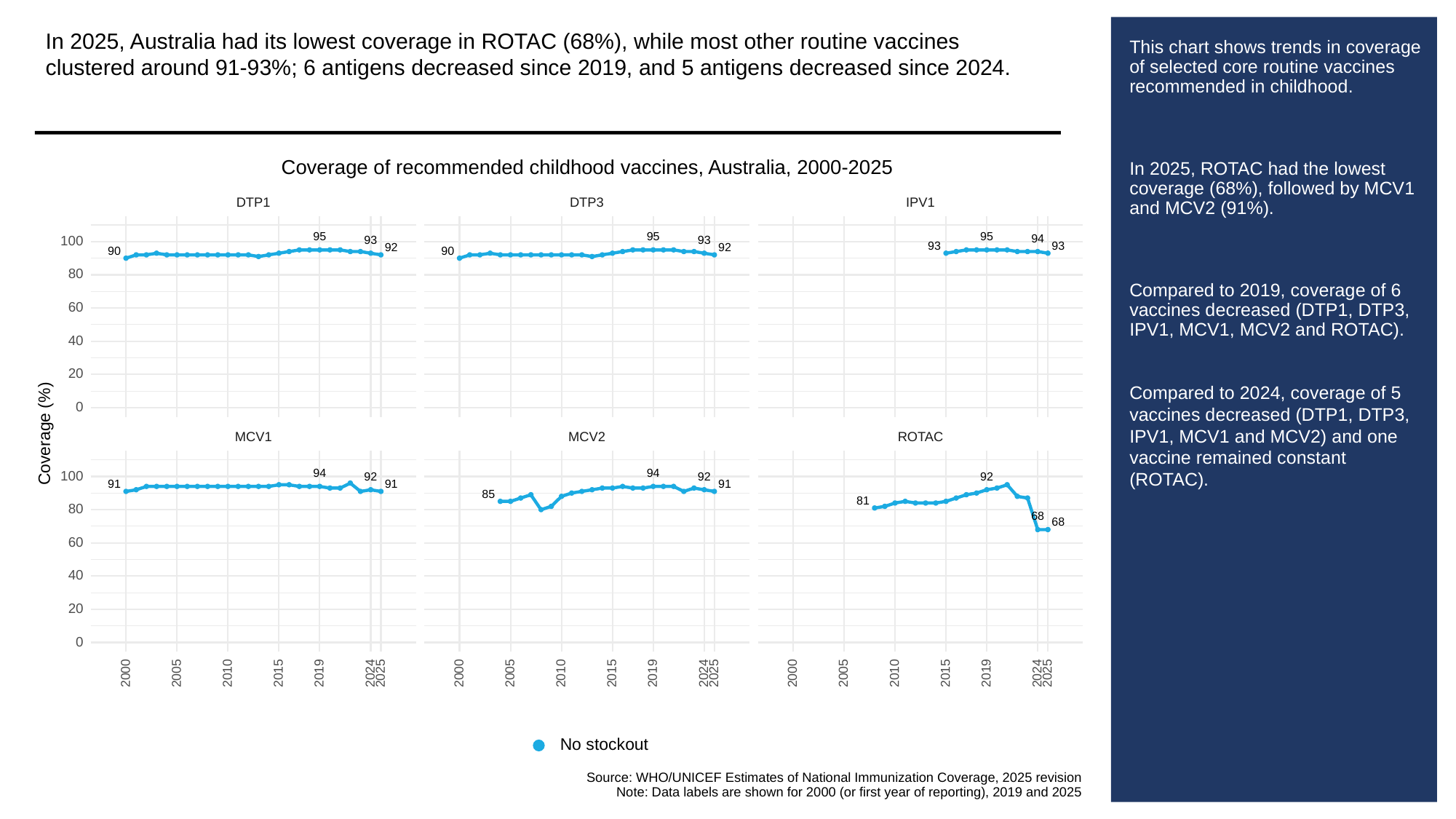

In 2025, Australia had its lowest coverage in ROTAC (68%), while most other routine vaccines clustered around 91-93%; 6 antigens decreased since 2019, and 5 antigens decreased since 2024.
# This chart shows trends in coverage of selected core routine vaccines recommended in childhood.

In 2025, ROTAC had the lowest coverage (68%), followed by MCV1 and MCV2 (91%).

Compared to 2019, coverage of 6 vaccines decreased (DTP1, DTP3, IPV1, MCV1, MCV2 and ROTAC).

Compared to 2024, coverage of 5 vaccines decreased (DTP1, DTP3, IPV1, MCV1 and MCV2) and one vaccine remained constant (ROTAC).

Coverage of recommended childhood vaccines, Australia, 2000-2025
DTP3
DTP1
IPV1

95
95
95
94
93
93
100

93
93
92
92
90
90

80

60

40

20

0

Coverage (%)
ROTAC
MCV1
MCV2

94
94
100
92
92
92

91
91
91

85

81

80

68
68

60

40

20

0

2000
2005
2010
2015
2019
2024
2025
2000
2005
2010
2015
2019
2024
2025
2000
2005
2010
2015
2019
2024
2025
No stockout

Source: WHO/UNICEF Estimates of National Immunization Coverage, 2025 revision
Note: Data labels are shown for 2000 (or first year of reporting), 2019 and 2025